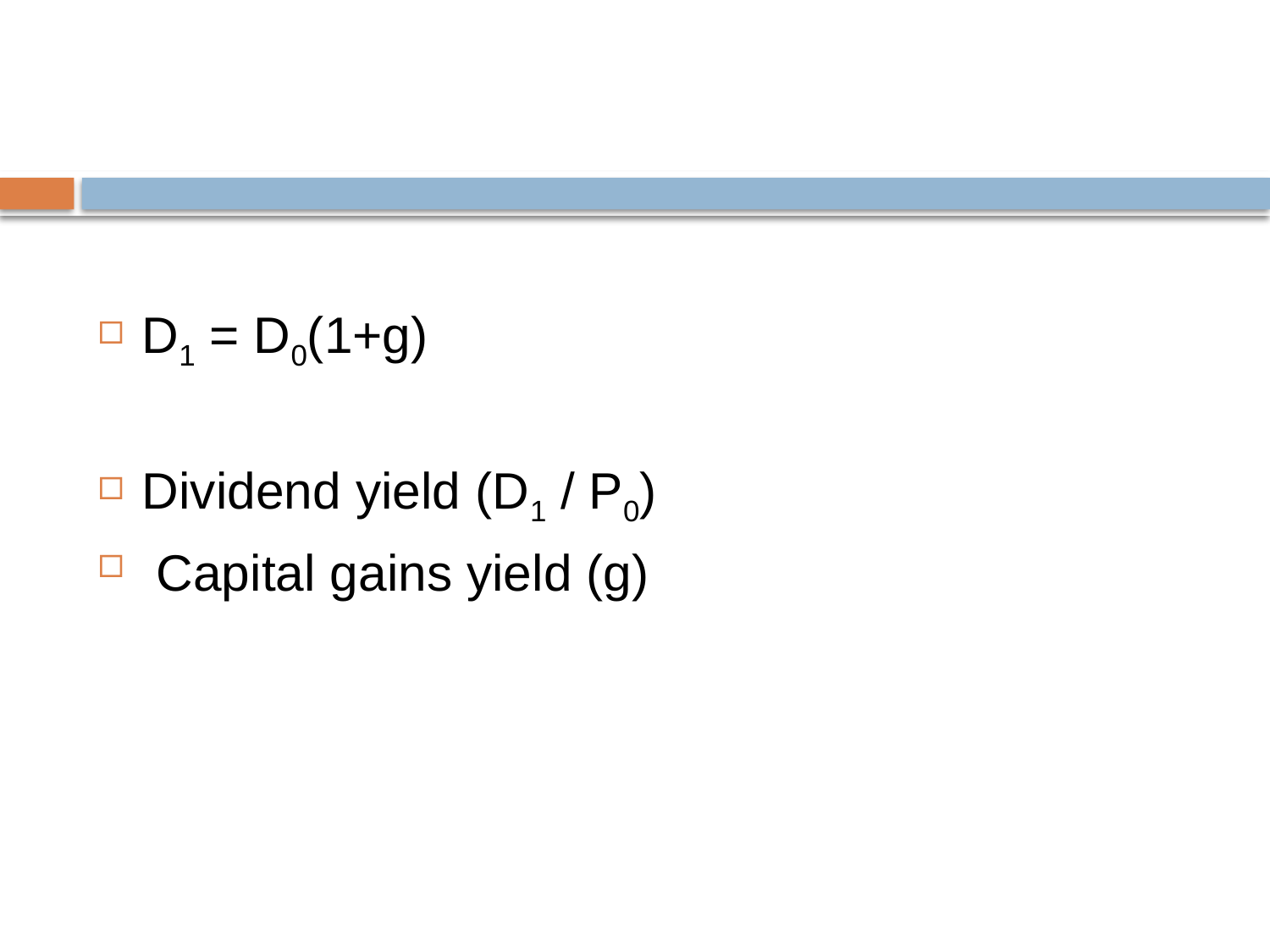

#

D1 = D0(1+g)

Dividend yield (D1 / P0)
 Capital gains yield (g)